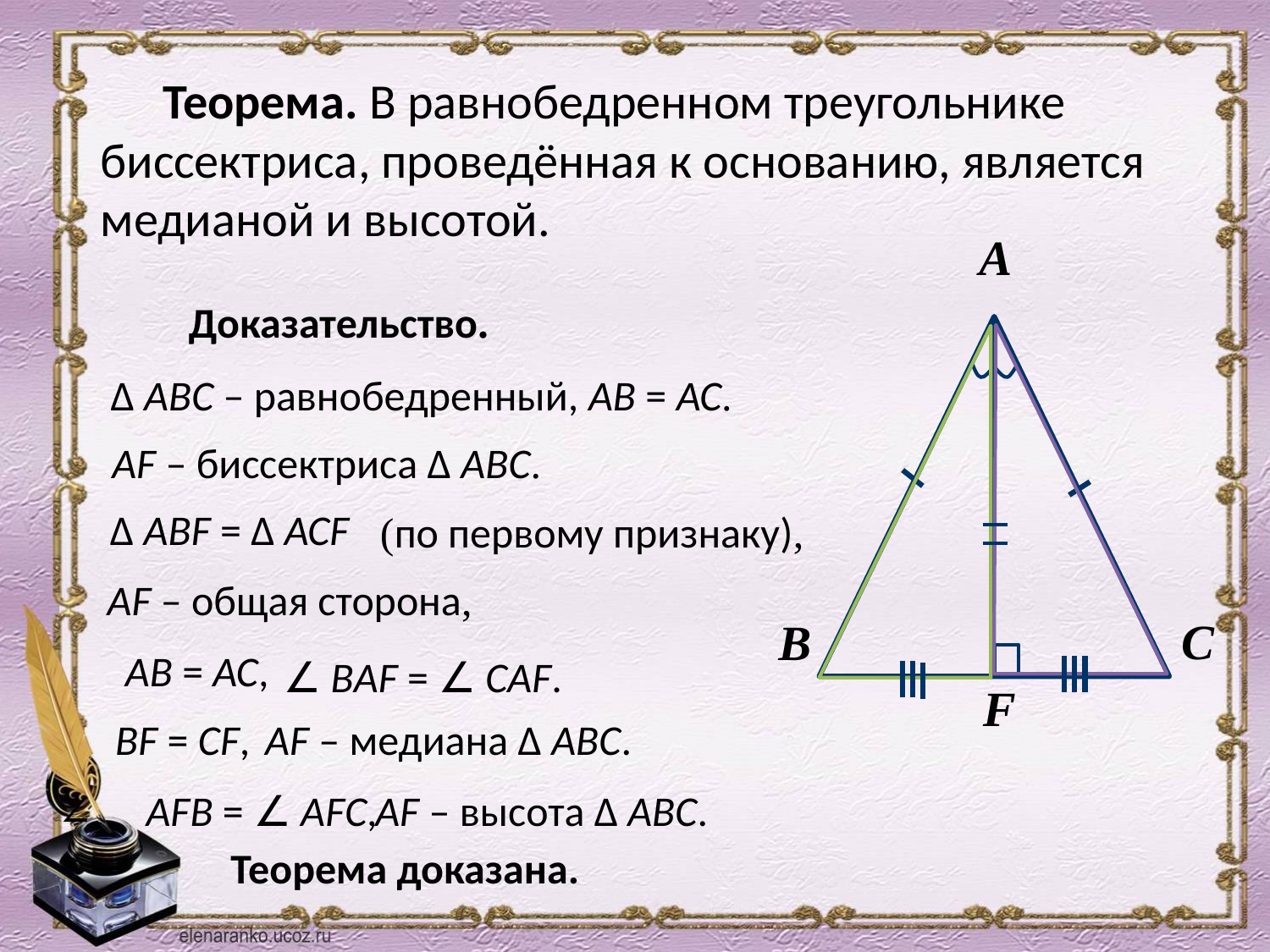

Теорема. В равнобедренном треугольнике биссектриса, проведённая к основанию, является медианой и высотой.
#
А

       ∆ АВС – равнобедренный, АВ = АС.
С
В
Доказательство.

    AF – биссектриса ∆ АВС.
F

    ∆ АВF = ∆ АСF
     (по первому признаку),
   AF – общая сторона,
      AВ = АС,
     ∠ ВAF = ∠ СAF.

     ВF = СF,
    AF – медиана ∆ АВС.
   AF – высота ∆ АВС.
∠     AFВ = ∠ АFС,
       Теорема доказана.